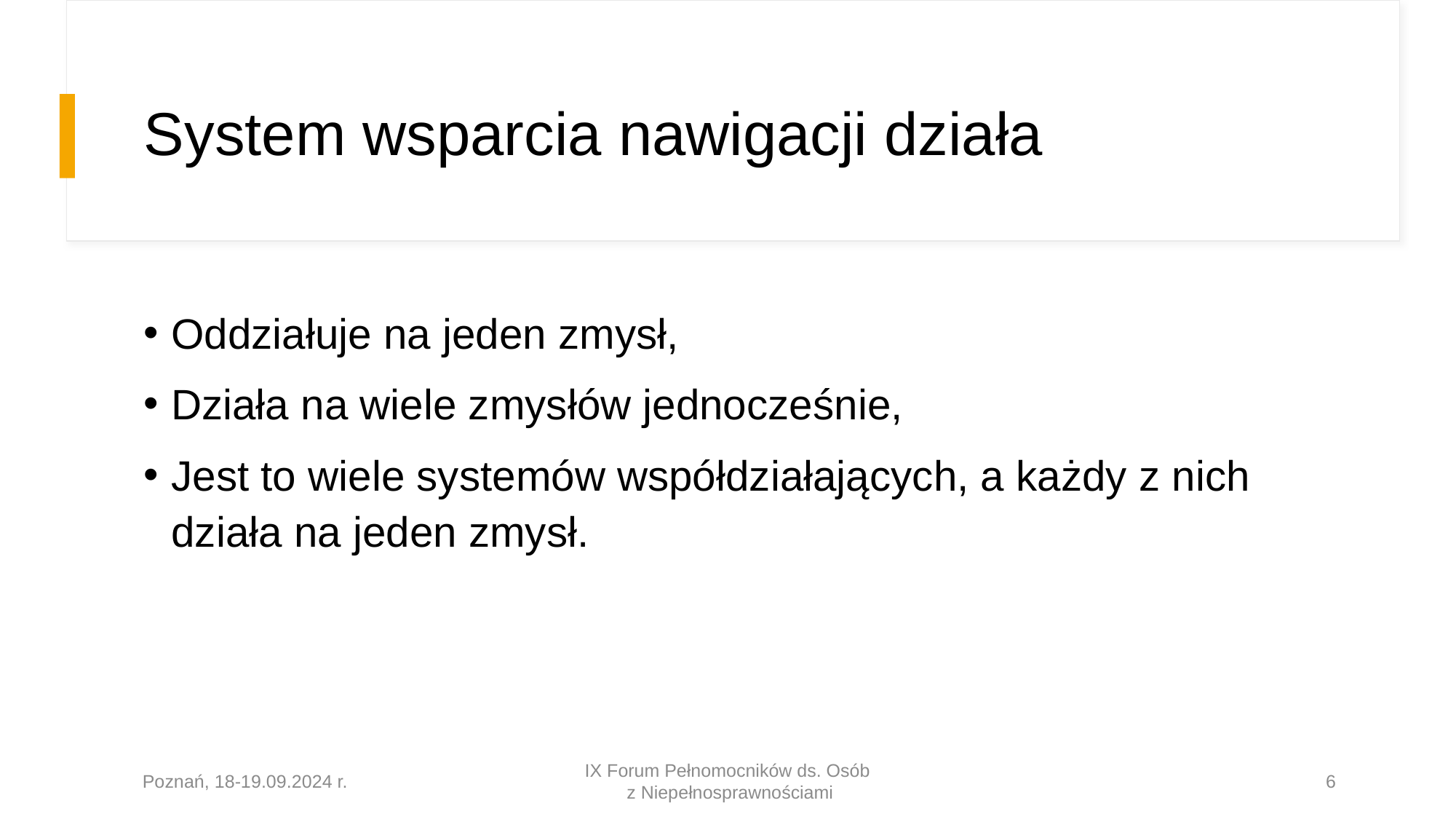

# System wsparcia nawigacji działa
Oddziałuje na jeden zmysł,
Działa na wiele zmysłów jednocześnie,
Jest to wiele systemów współdziałających, a każdy z nich działa na jeden zmysł.

Poznań, 18-19.09.2024 r.
IX Forum Pełnomocników ds. Osób
 z Niepełnosprawnościami
6